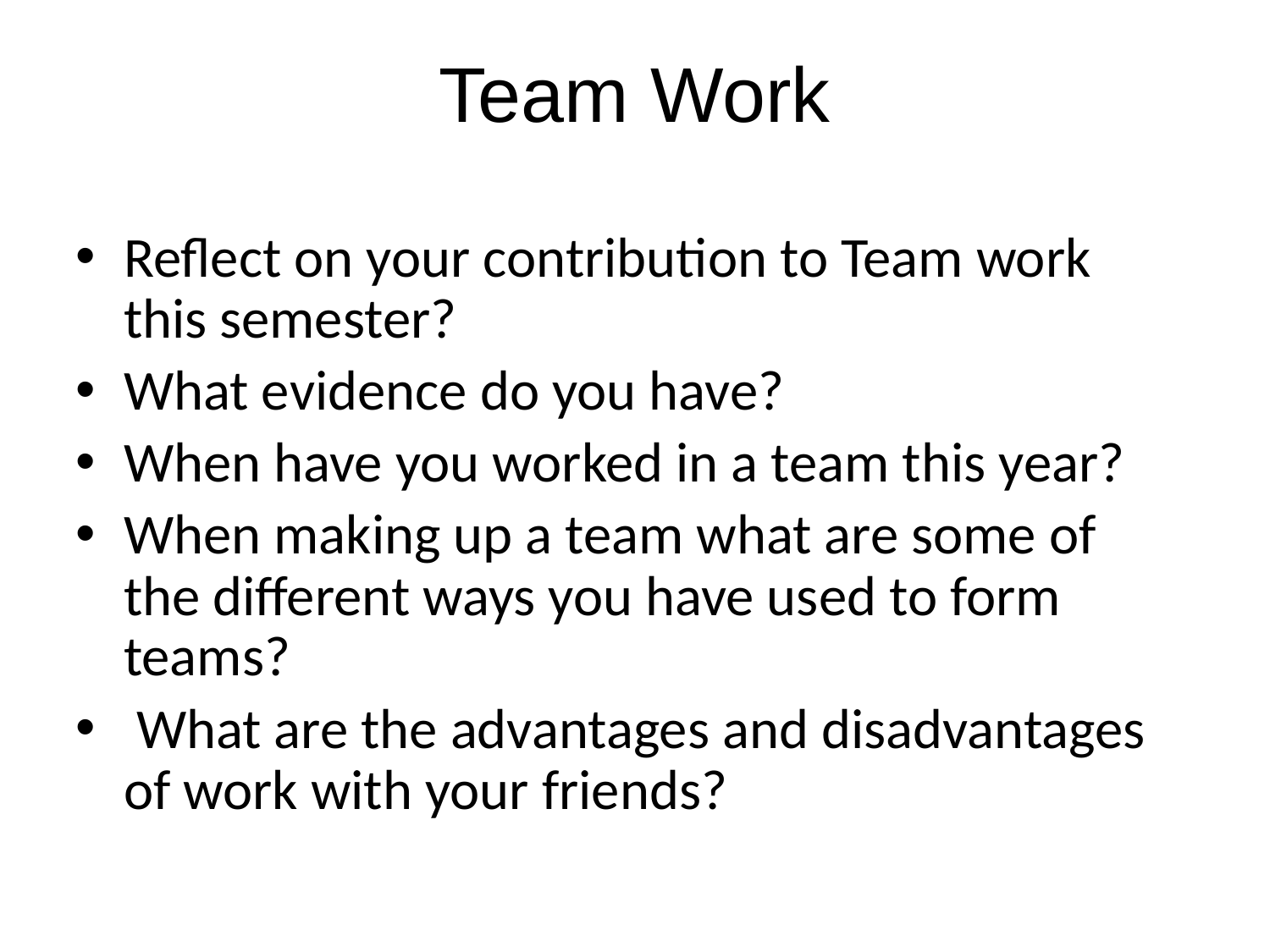

Team Work
Reflect on your contribution to Team work this semester?
What evidence do you have?
When have you worked in a team this year?
When making up a team what are some of the different ways you have used to form teams?
 What are the advantages and disadvantages of work with your friends?